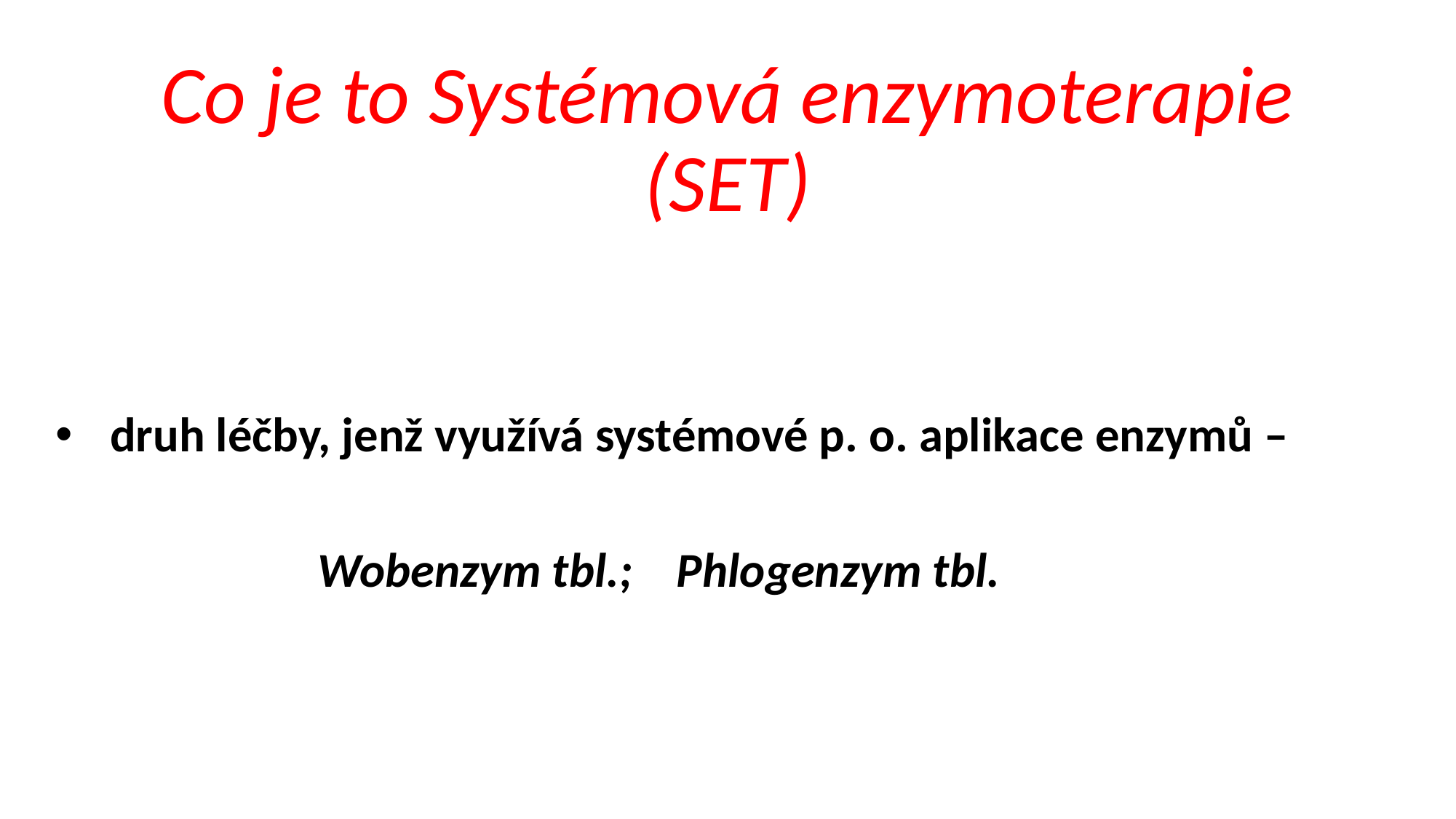

# Co je to Systémová enzymoterapie (SET)

druh léčby, jenž využívá systémové p. o. aplikace enzymů –

                        Wobenzym tbl.;    Phlogenzym tbl.